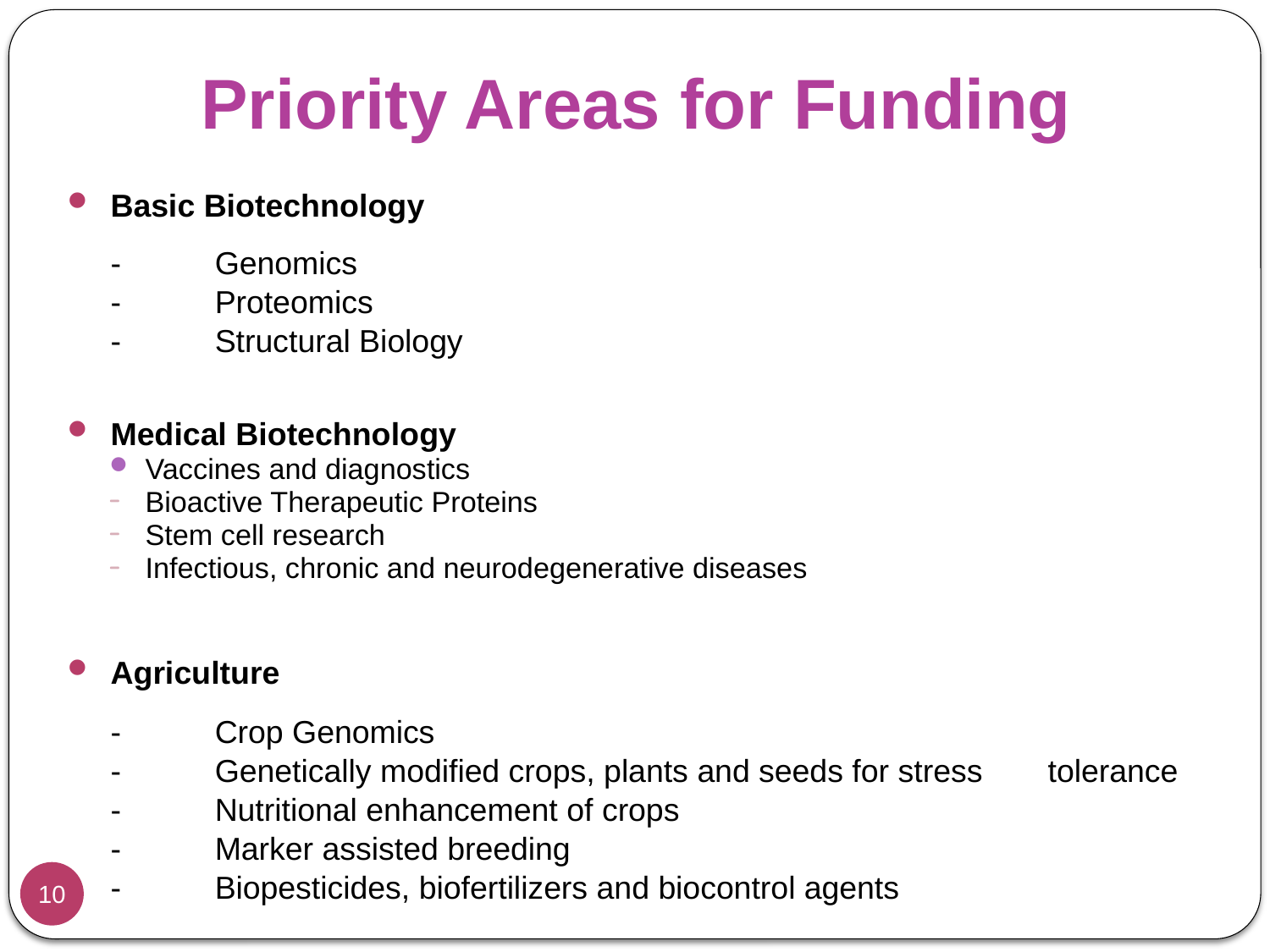

# Priority Areas for Funding
Basic Biotechnology

	-	Genomics
	-	Proteomics
	-	Structural Biology

Medical Biotechnology
Vaccines and diagnostics
Bioactive Therapeutic Proteins
Stem cell research
Infectious, chronic and neurodegenerative diseases

Agriculture

	-	Crop Genomics
	-	Genetically modified crops, plants and seeds for stress 	tolerance
	-	Nutritional enhancement of crops
	-	Marker assisted breeding
	-	Biopesticides, biofertilizers and biocontrol agents
10